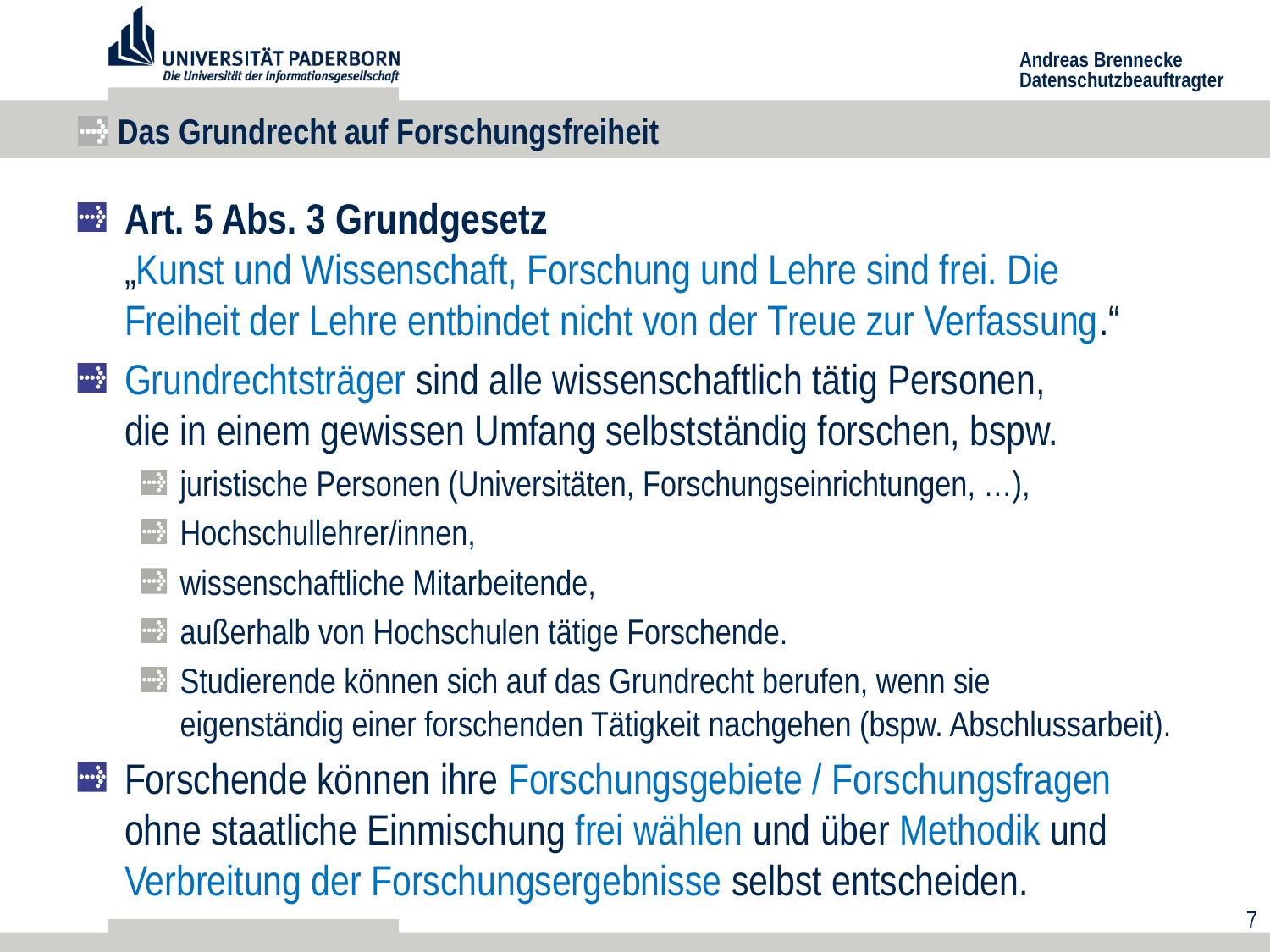

# Das Grundrecht auf Forschungsfreiheit
Art. 5 Abs. 3 Grundgesetz
„Kunst und Wissenschaft, Forschung und Lehre sind frei. Die
Freiheit der Lehre entbindet nicht von der Treue zur Verfassung.“
Grundrechtsträger sind alle wissenschaftlich tätig Personen,
die in einem gewissen Umfang selbstständig forschen, bspw.
juristische Personen (Universitäten, Forschungseinrichtungen, …),
Hochschullehrer/innen,
wissenschaftliche Mitarbeitende,
außerhalb von Hochschulen tätige Forschende.
Studierende können sich auf das Grundrecht berufen, wenn sie
eigenständig einer forschenden Tätigkeit nachgehen (bspw. Abschlussarbeit).
Forschende können ihre Forschungsgebiete / Forschungsfragen
ohne staatliche Einmischung frei wählen und über Methodik und Verbreitung der Forschungsergebnisse selbst entscheiden.
7